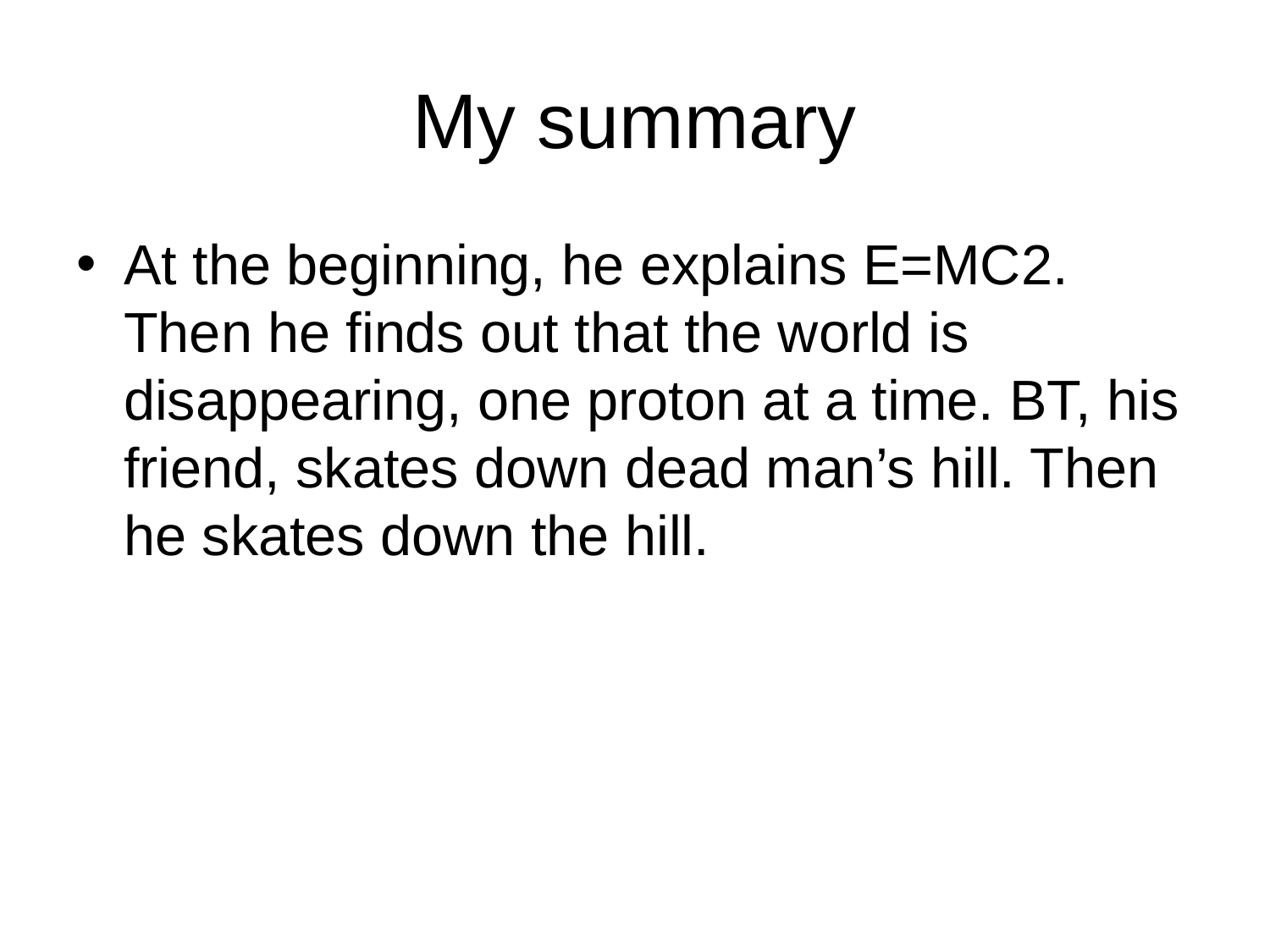

# My summary
At the beginning, he explains E=MC2. Then he finds out that the world is disappearing, one proton at a time. BT, his friend, skates down dead man’s hill. Then he skates down the hill.